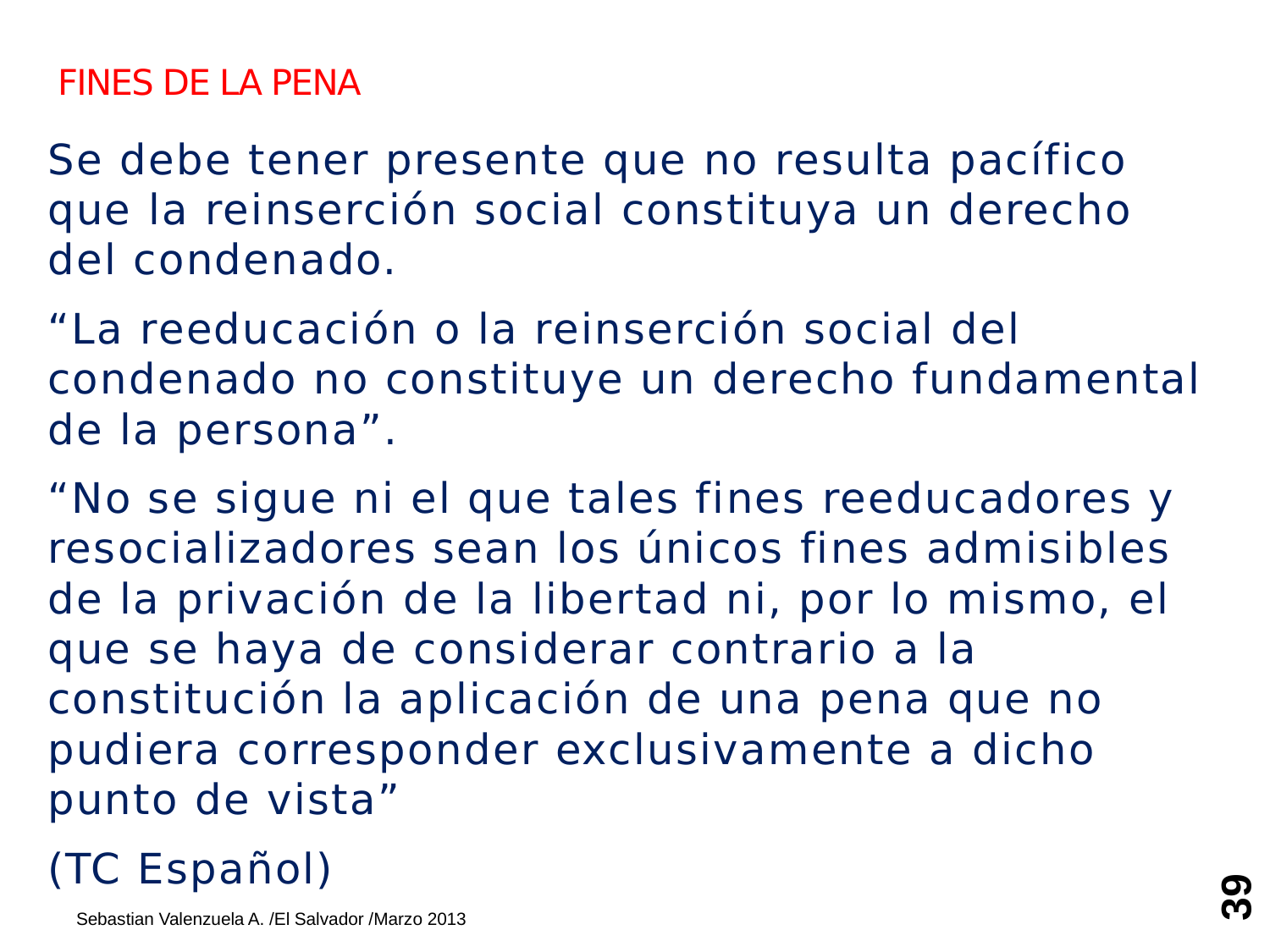

# FINES DE LA pena
Se debe tener presente que no resulta pacífico que la reinserción social constituya un derecho del condenado.
“La reeducación o la reinserción social del condenado no constituye un derecho fundamental de la persona”.
“No se sigue ni el que tales fines reeducadores y resocializadores sean los únicos fines admisibles de la privación de la libertad ni, por lo mismo, el que se haya de considerar contrario a la constitución la aplicación de una pena que no pudiera corresponder exclusivamente a dicho punto de vista”
(TC Español)
39
Sebastian Valenzuela A. /El Salvador /Marzo 2013